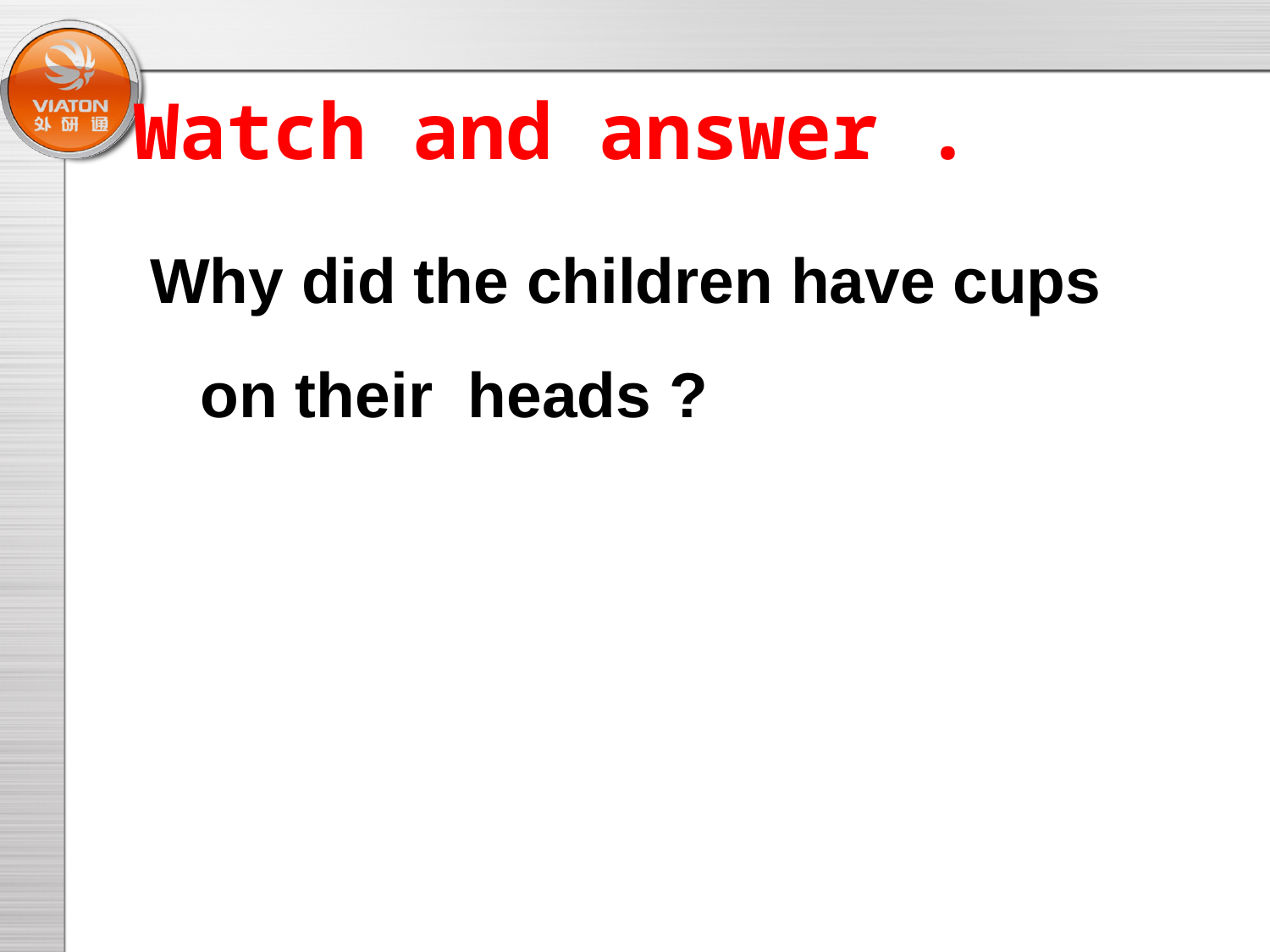

Watch and answer .
   Why did the children have cups on their  heads ?